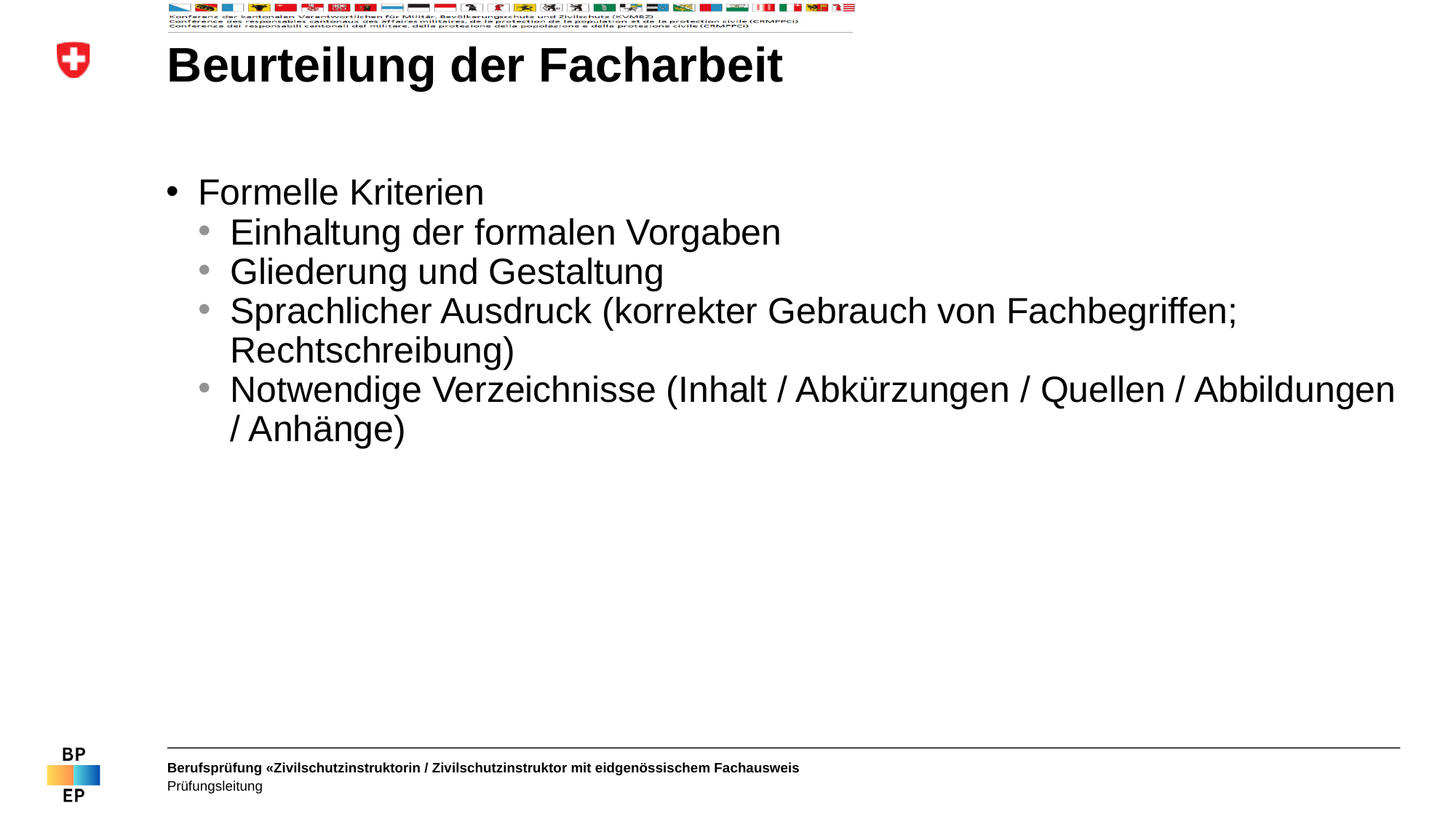

# Beurteilung der Facharbeit
Formelle Kriterien
Einhaltung der formalen Vorgaben
Gliederung und Gestaltung
Sprachlicher Ausdruck (korrekter Gebrauch von Fachbegriffen; Rechtschreibung)
Notwendige Verzeichnisse (Inhalt / Abkürzungen / Quellen / Abbildungen / Anhänge)

Berufsprüfung «Zivilschutzinstruktorin / Zivilschutzinstruktor mit eidgenössischem Fachausweis
Prüfungsleitung